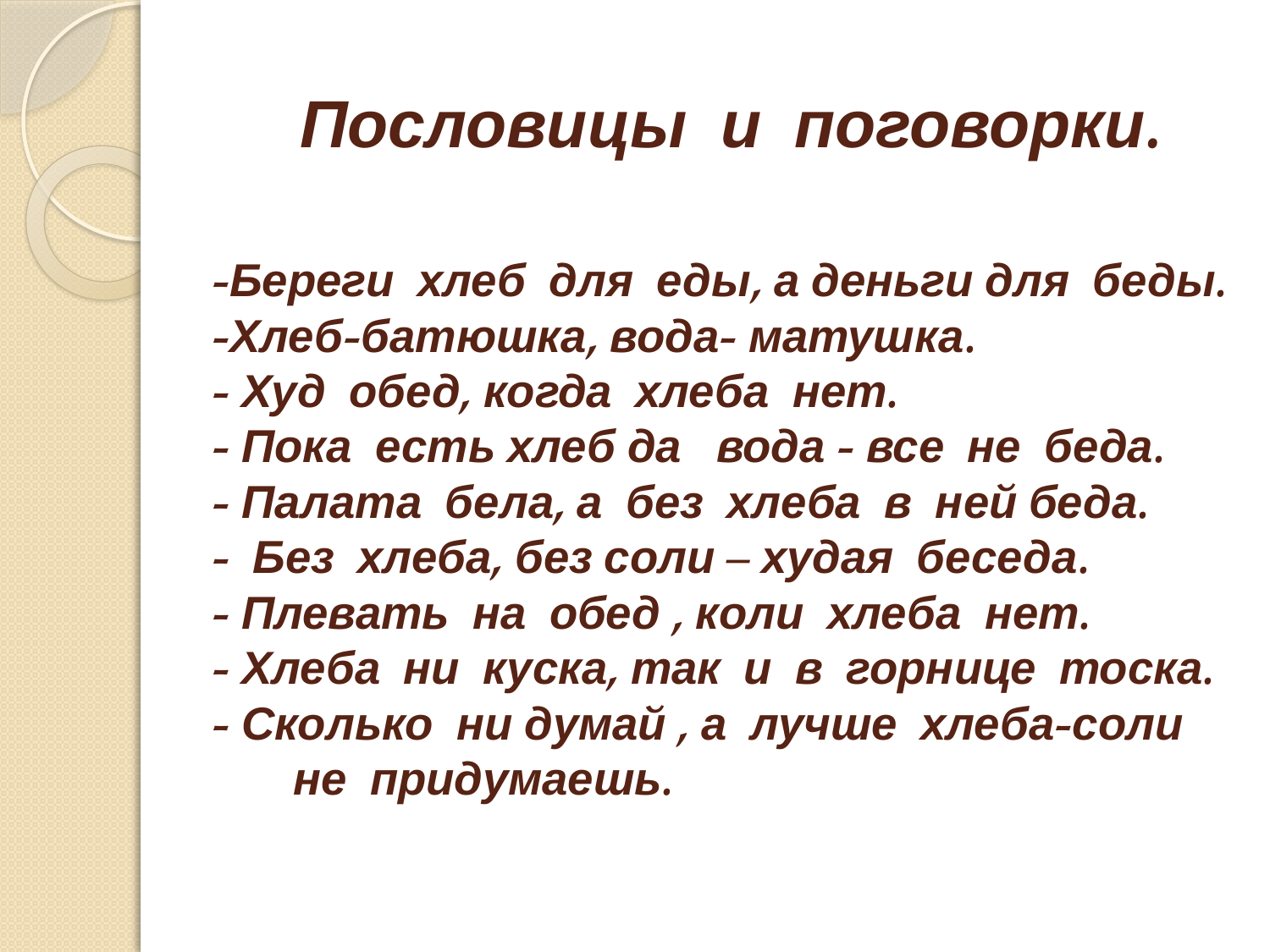

# Пословицы  и  поговорки. -Береги  хлеб  для  еды, а деньги для  беды. -Хлеб-батюшка, вода- матушка. - Худ  обед, когда  хлеба  нет. - Пока  есть хлеб да   вода - все  не  беда. - Палата  бела, а  без  хлеба  в  ней беда. -  Без  хлеба, без соли – худая  беседа. - Плевать  на  обед , коли  хлеба  нет. - Хлеба  ни  куска, так  и  в  горнице  тоска. - Сколько  ни думай , а  лучше  хлеба-соли не  придумаешь.